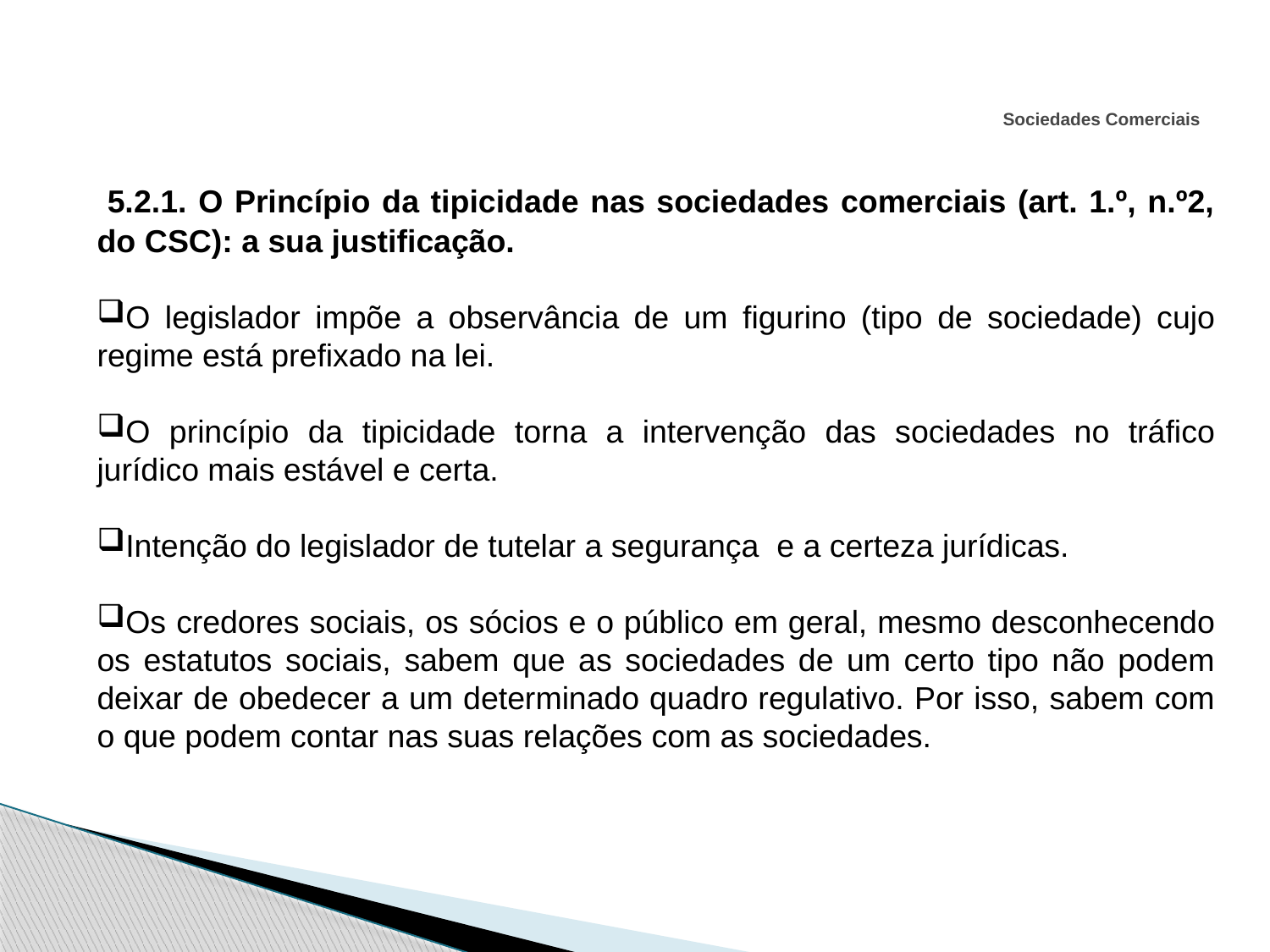

# Sociedades Comerciais

 5.2.1. O Princípio da tipicidade nas sociedades comerciais (art. 1.º, n.º2, do CSC): a sua justificação.

O legislador impõe a observância de um figurino (tipo de sociedade) cujo regime está prefixado na lei.

O princípio da tipicidade torna a intervenção das sociedades no tráfico jurídico mais estável e certa.

Intenção do legislador de tutelar a segurança  e a certeza jurídicas.

Os credores sociais, os sócios e o público em geral, mesmo desconhecendo os estatutos sociais, sabem que as sociedades de um certo tipo não podem deixar de obedecer a um determinado quadro regulativo. Por isso, sabem com o que podem contar nas suas relações com as sociedades.